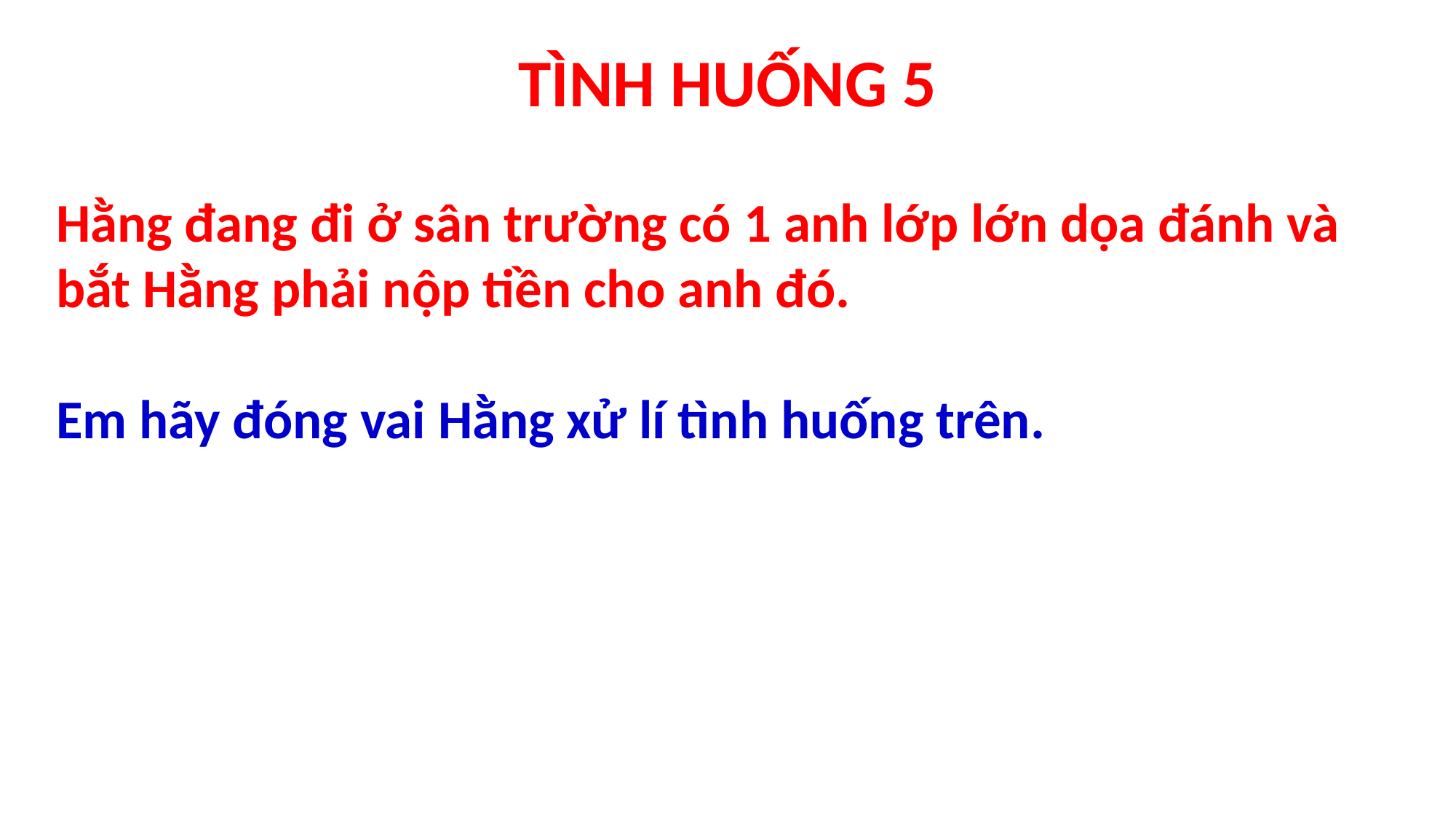

# TÌNH HUỐNG 5
Hằng đang đi ở sân trường có 1 anh lớp lớn dọa đánh và bắt Hằng phải nộp tiền cho anh đó.

Em hãy đóng vai Hằng xử lí tình huống trên.